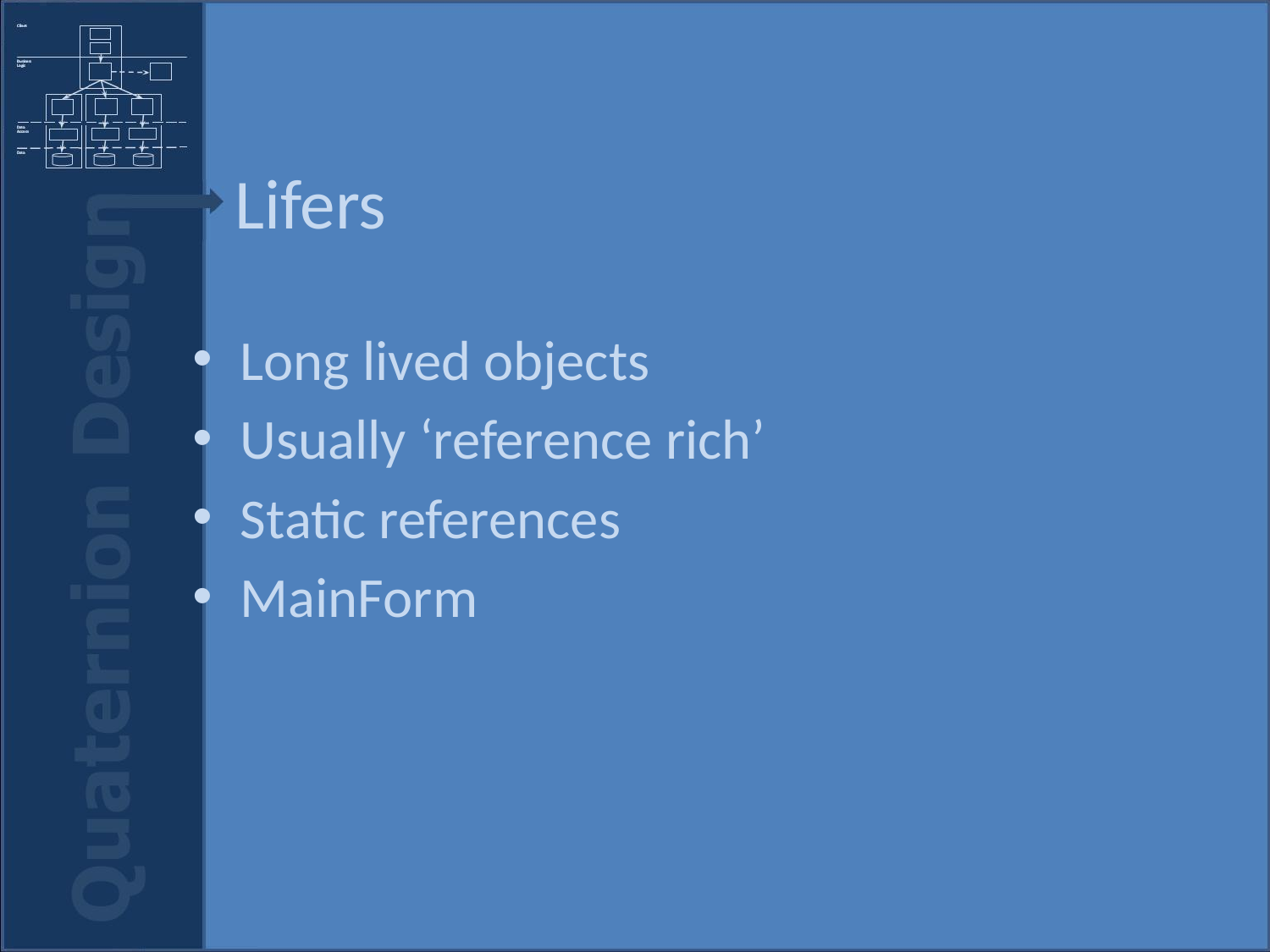

# Lifers
Long lived objects
Usually ‘reference rich’
Static references
MainForm